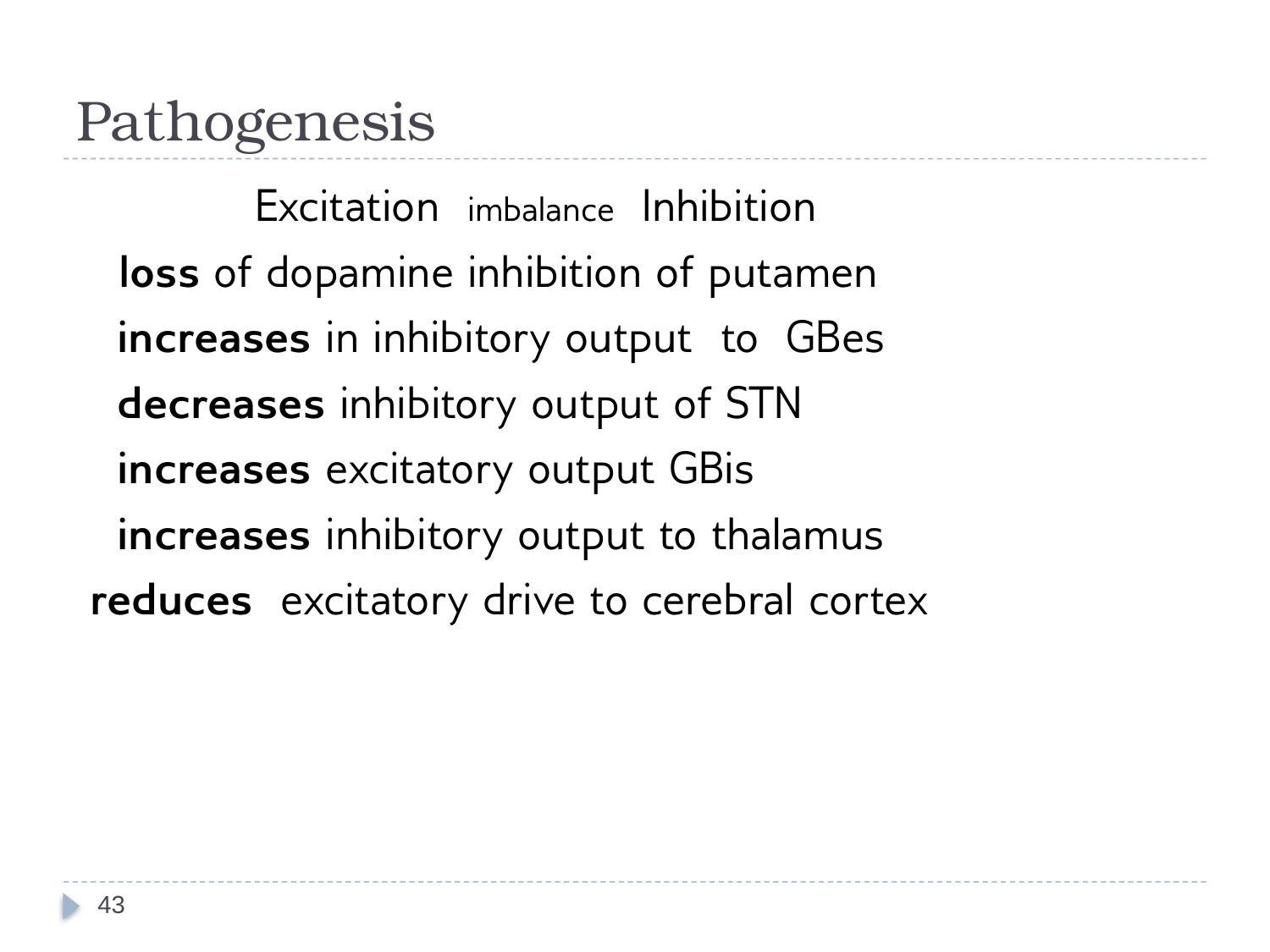

# Pathogenesis
             Excitation  imbalance  Inhibition
   loss of dopamine inhibition of putamen
   increases in inhibitory output  to  GBes
   decreases inhibitory output of STN
   increases excitatory output GBis
   increases inhibitory output to thalamus
 reduces  excitatory drive to cerebral cortex
43